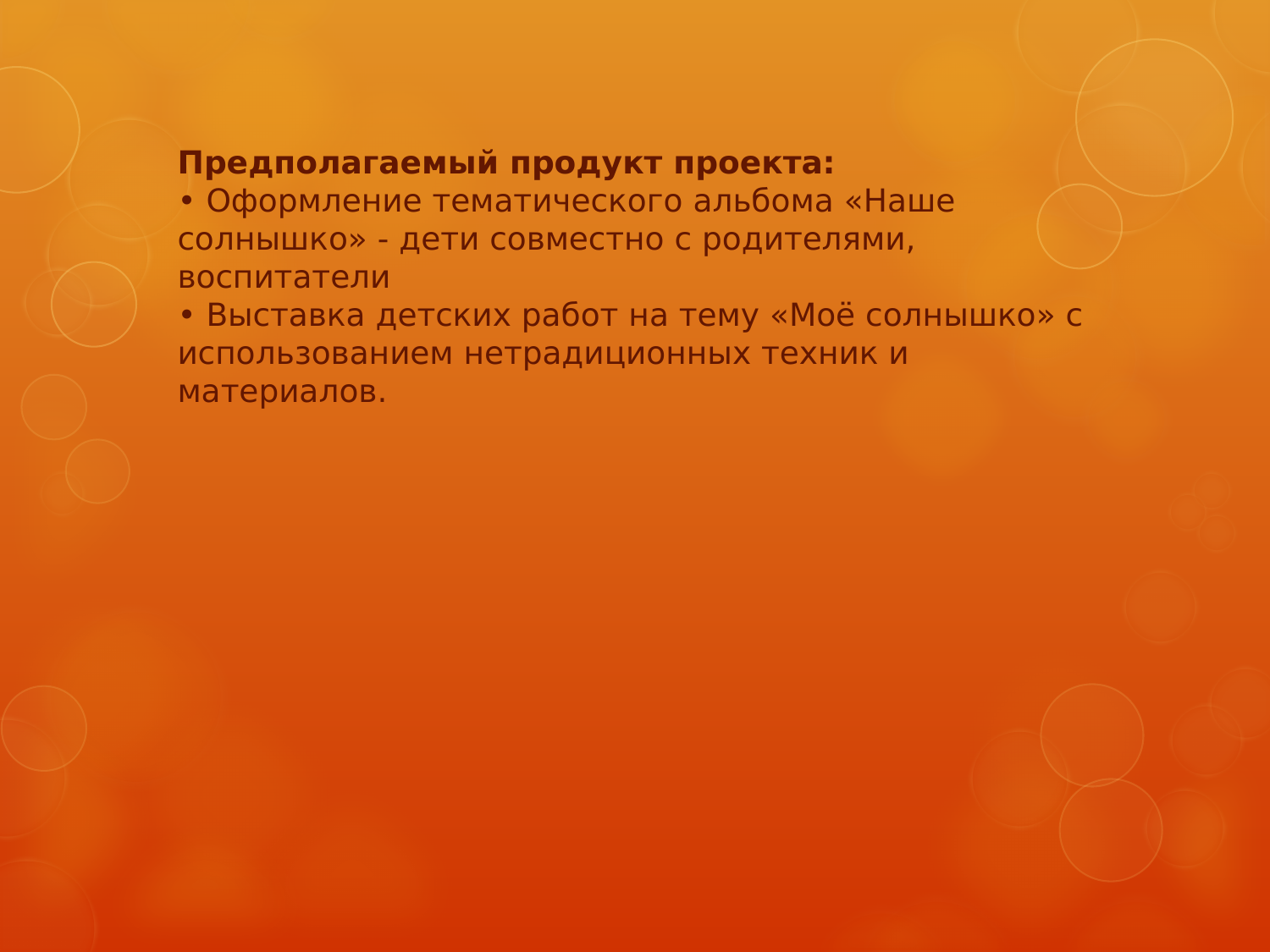

Предполагаемый продукт проекта:
• Оформление тематического альбома «Наше солнышко» - дети совместно с родителями, воспитатели
• Выставка детских работ на тему «Моё солнышко» с использованием нетрадиционных техник и материалов.